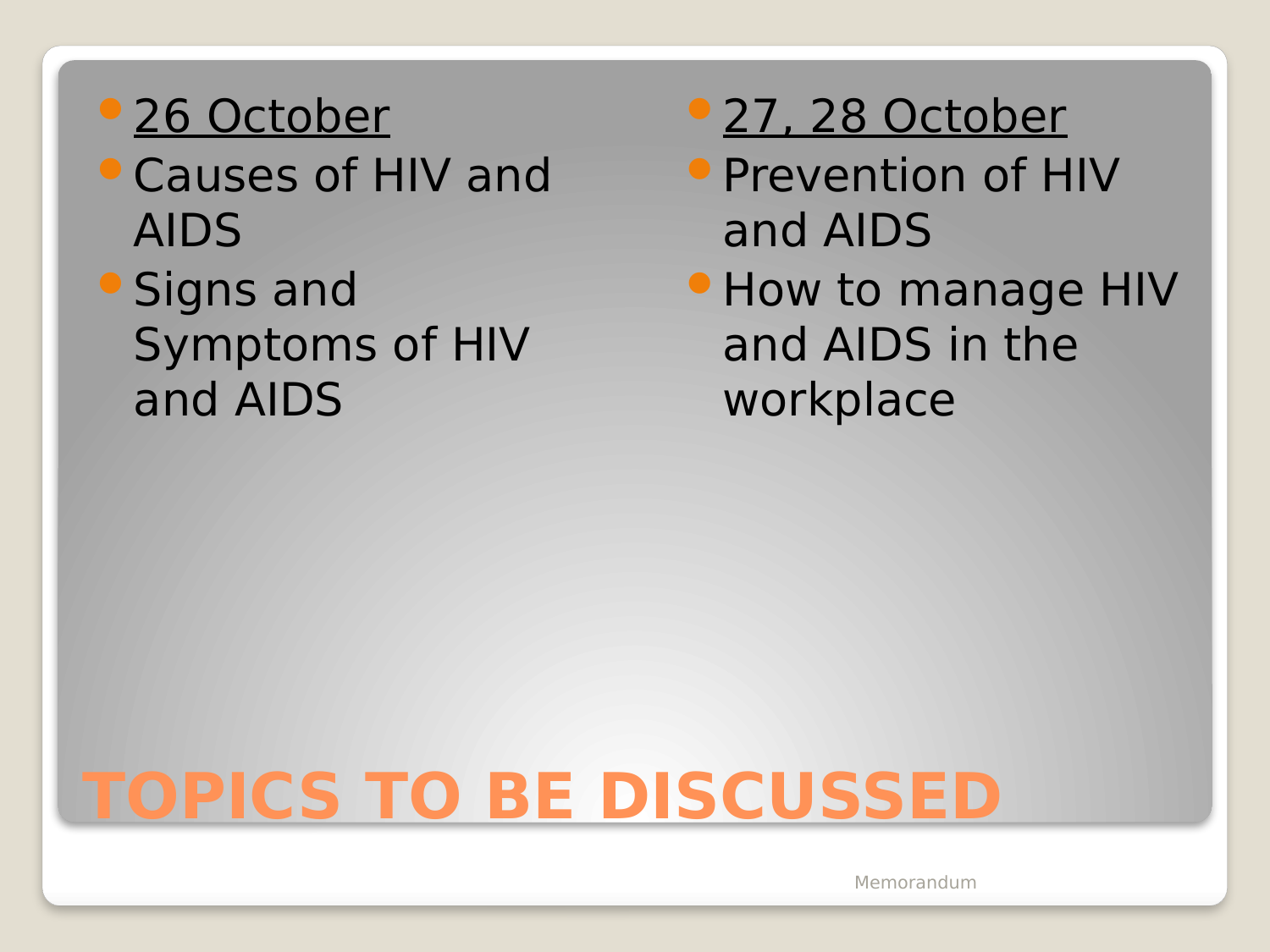

26 October
Causes of HIV and AIDS
Signs and Symptoms of HIV and AIDS
27, 28 October
Prevention of HIV and AIDS
How to manage HIV and AIDS in the workplace
# TOPICS TO BE DISCUSSED
Memorandum